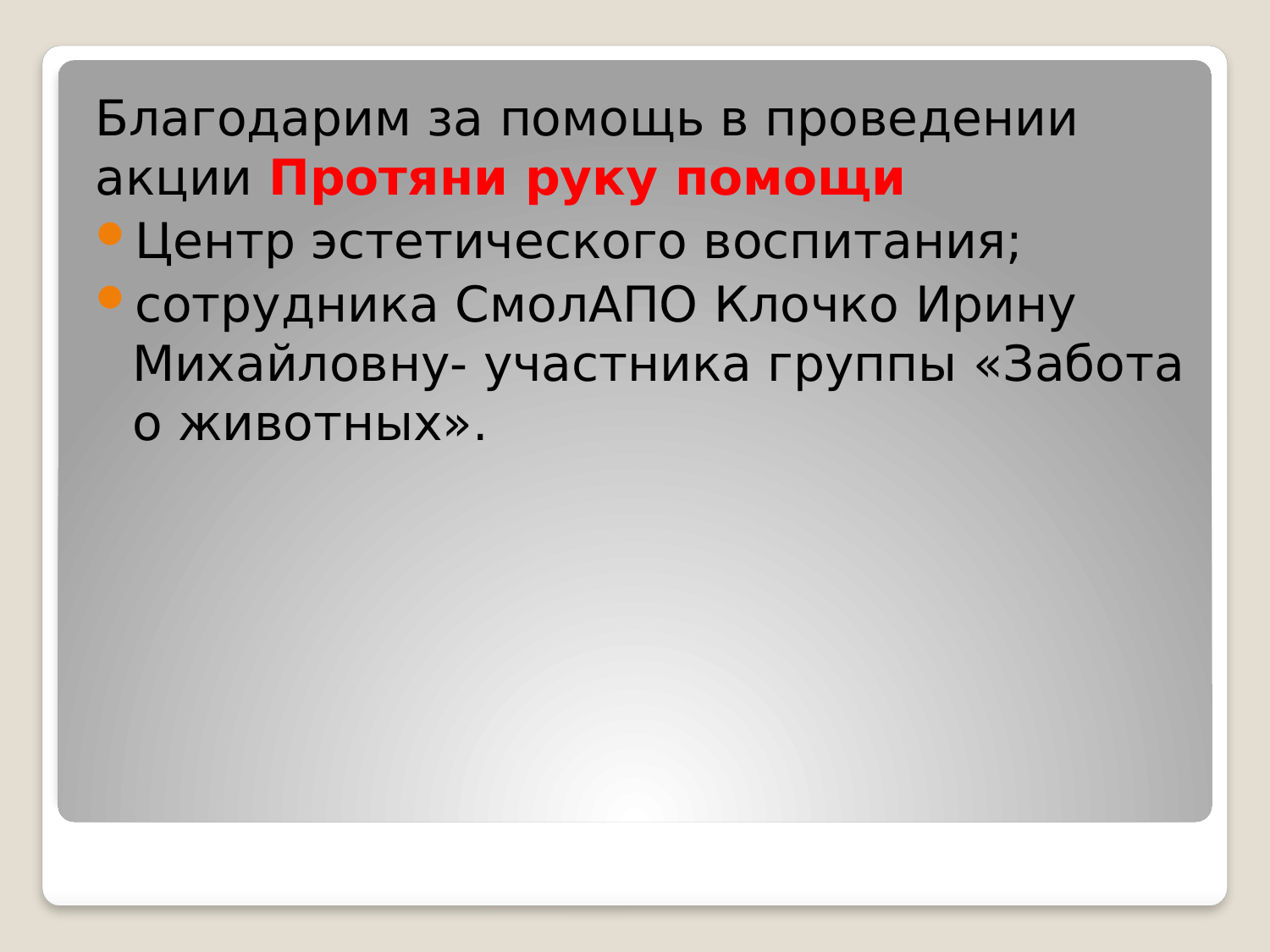

Благодарим за помощь в проведении акции Протяни руку помощи
Центр эстетического воспитания;
сотрудника СмолАПО Клочко Ирину Михайловну- участника группы «Забота о животных».
#